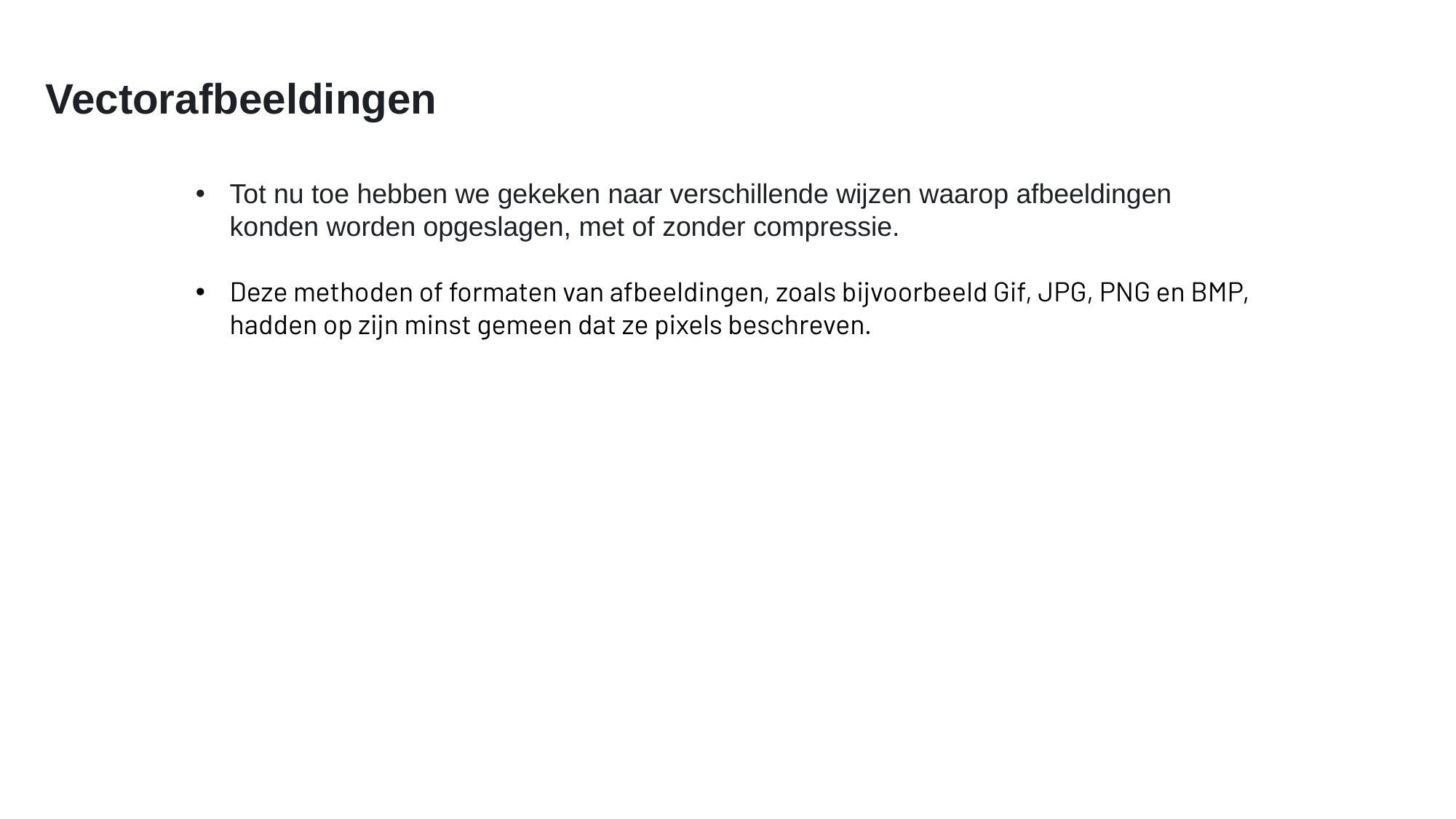

Vectorafbeeldingen
Tot nu toe hebben we gekeken naar verschillende wijzen waarop afbeeldingen konden worden opgeslagen, met of zonder compressie.
Deze methoden of formaten van afbeeldingen, zoals bijvoorbeeld Gif, JPG, PNG en BMP, hadden op zijn minst gemeen dat ze pixels beschreven.